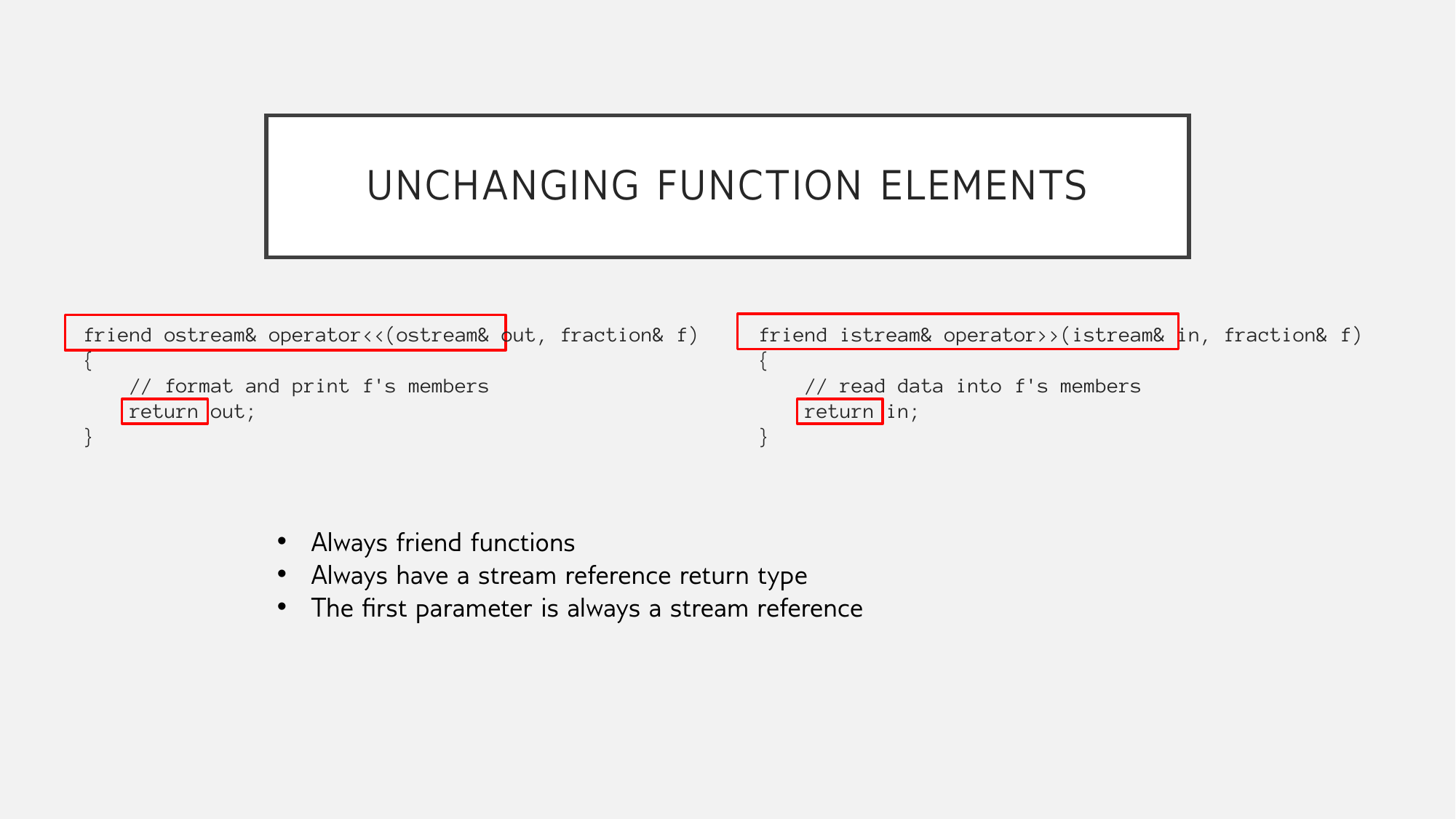

# Unchanging Function elements

friend ostream& operator<<(ostream& out, fraction& f)
{
    // format and print f's members
    return out;
}
friend istream& operator>>(istream& in, fraction& f)
{
    // read data into f's members
    return in;
}

Always friend functions
Always have a stream reference return type
The first parameter is always a stream reference